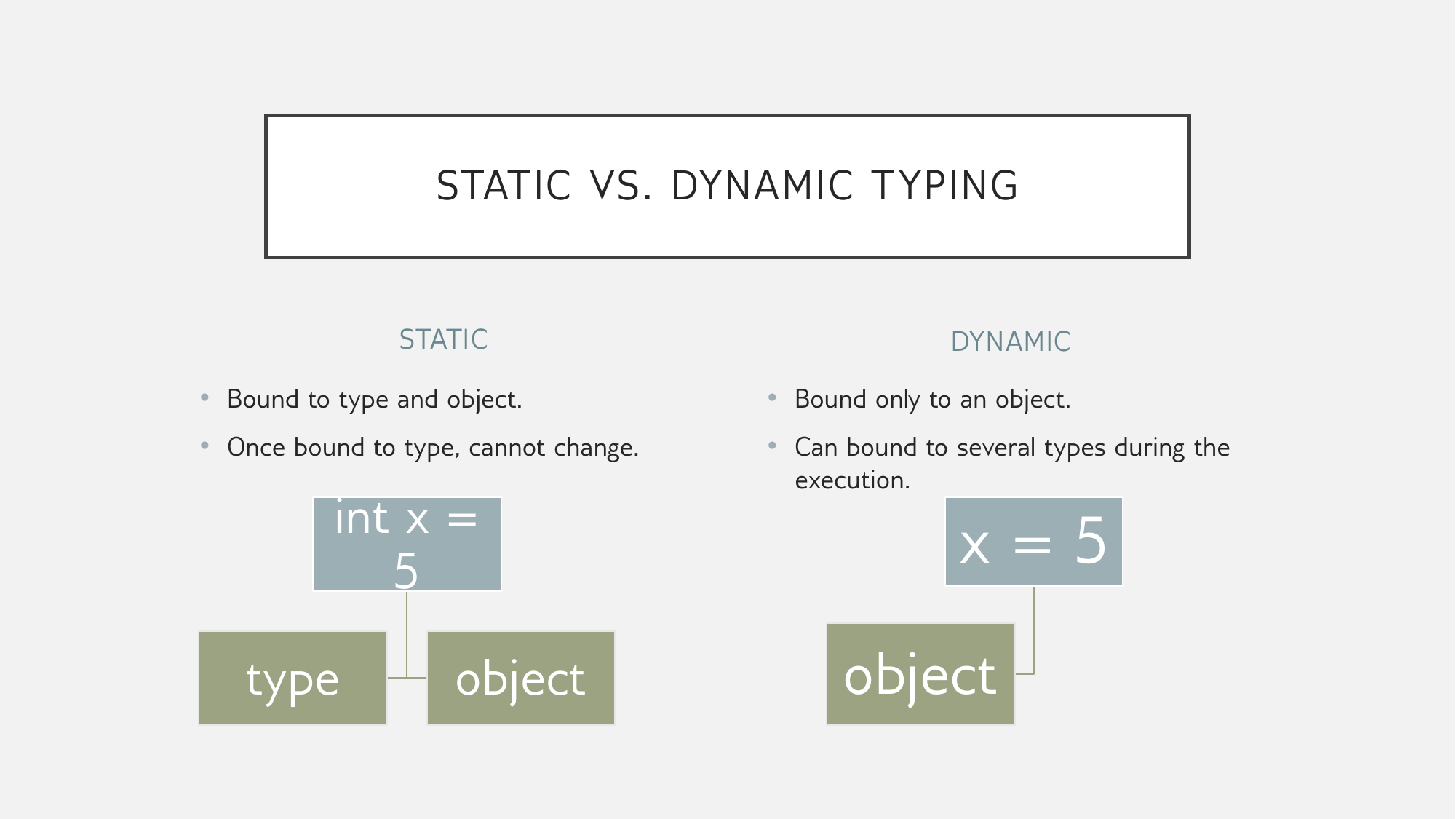

# Static vs. dynamic typing
STATIC
DYNAMIC
Bound to type and object.
Once bound to type, cannot change.
Bound only to an object.
Can bound to several types during the execution.
int x = 5
type
object
x = 5
object